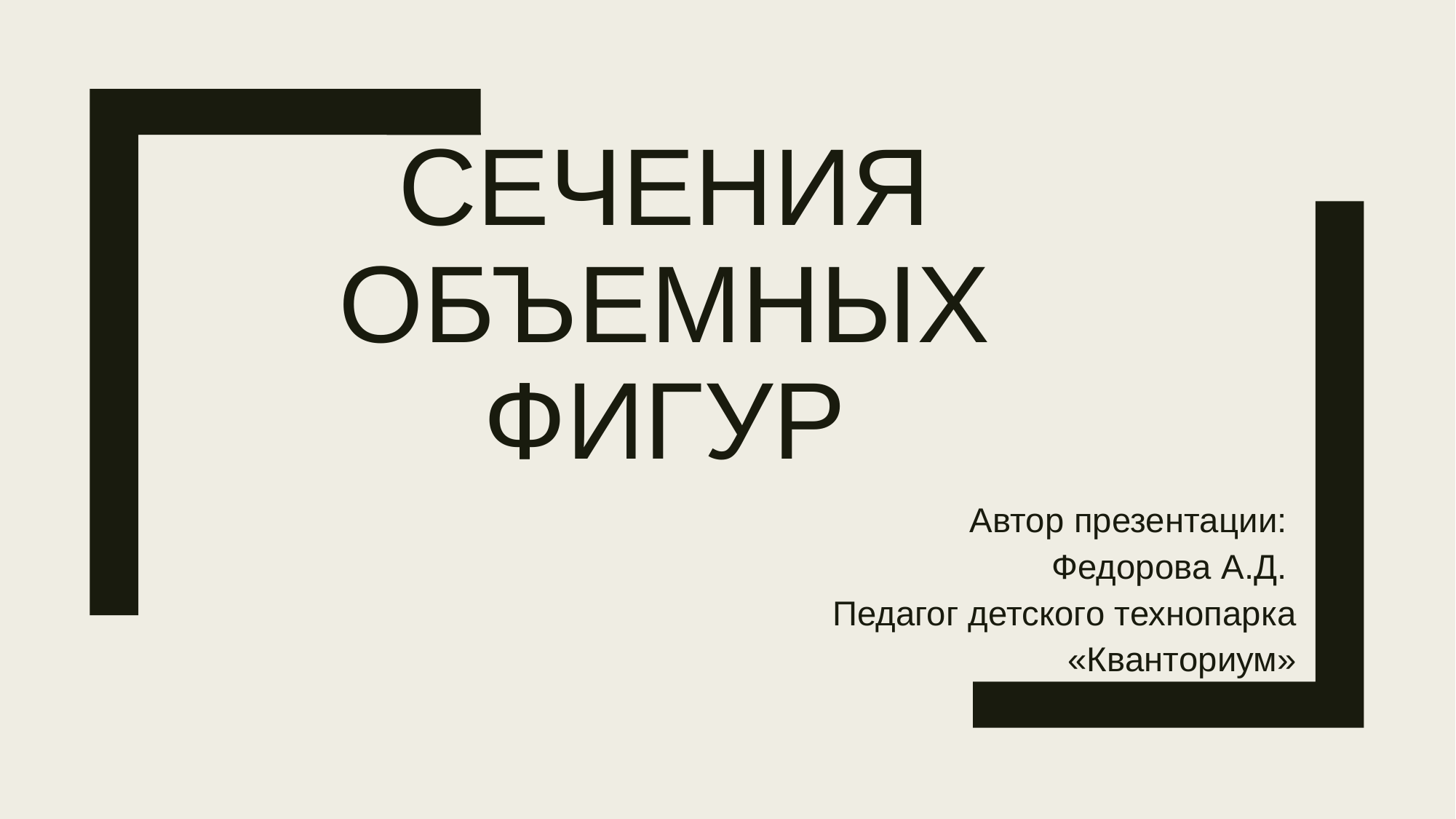

# Сечения объемных фигур
Автор презентации:
Федорова А.Д.
Педагог детского технопарка «Кванториум»